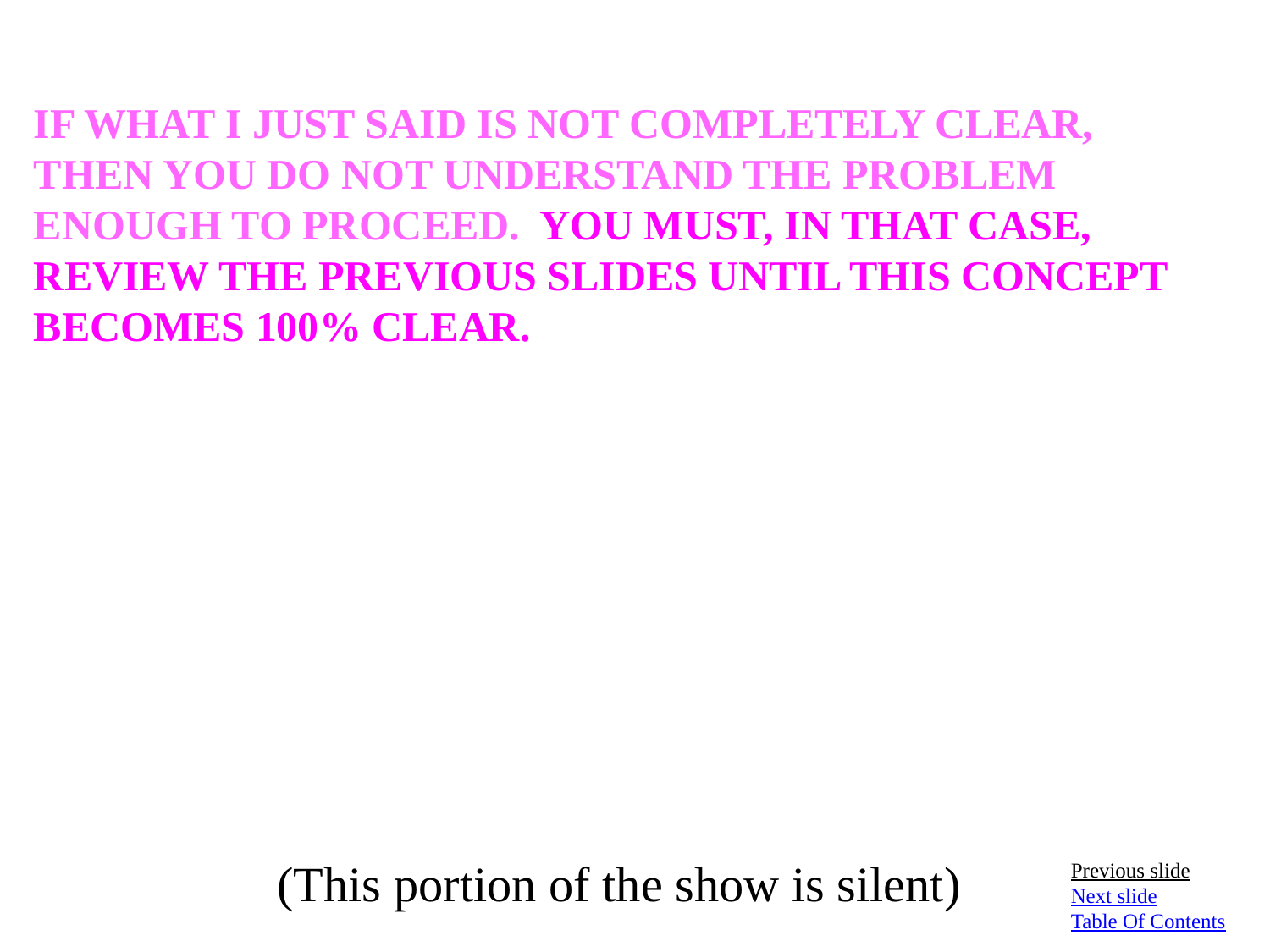

IF WHAT I JUST SAID IS NOT COMPLETELY CLEAR, THEN YOU DO NOT UNDERSTAND THE PROBLEM ENOUGH TO PROCEED.  YOU MUST, IN THAT CASE, REVIEW THE PREVIOUS SLIDES UNTIL THIS CONCEPT BECOMES 100% CLEAR.
(This portion of the show is silent)
Previous slide
Next slide
Table Of Contents